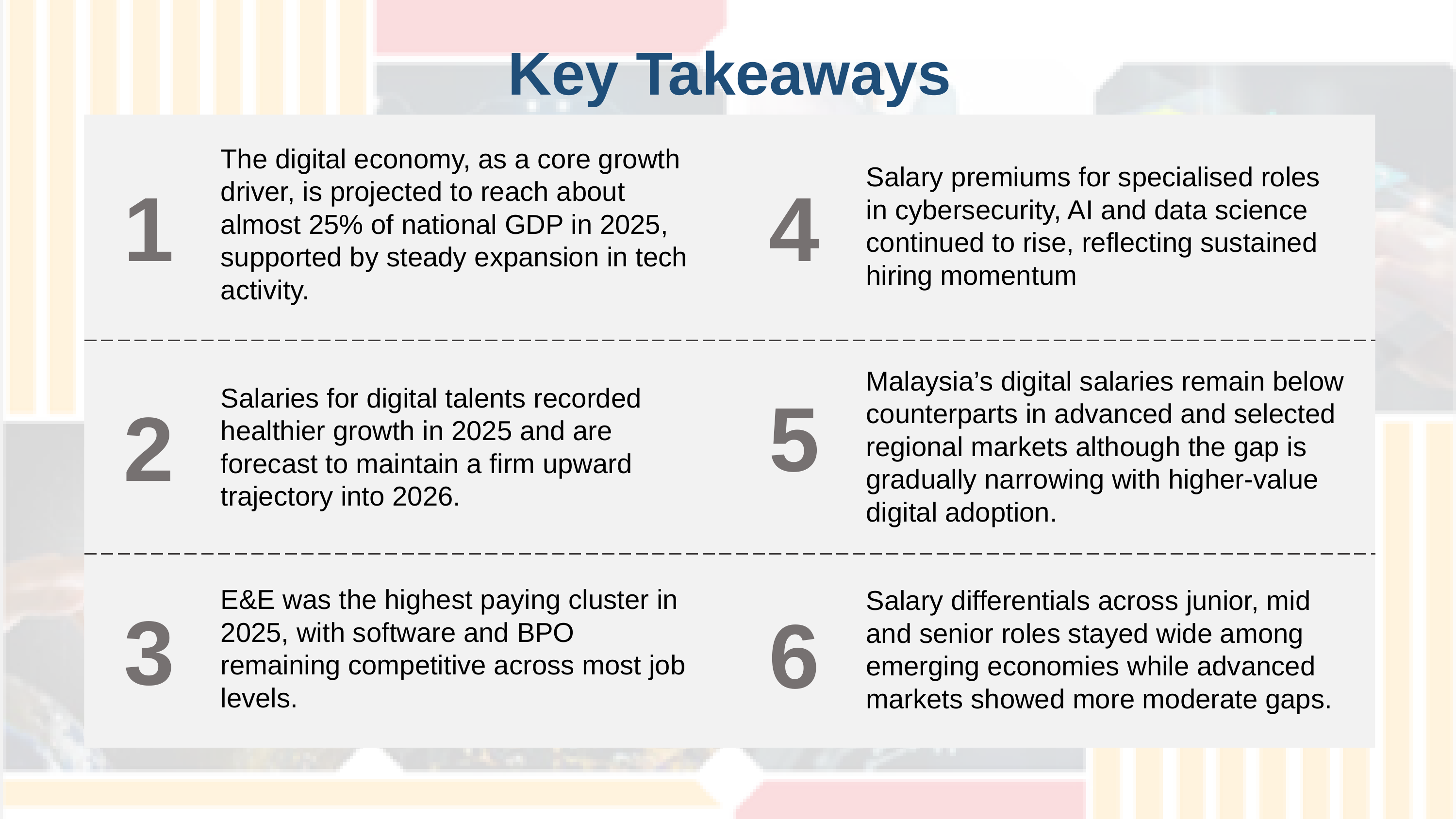

Key Takeaways

The digital economy, as a core growth driver, is projected to reach about almost 25% of national GDP in 2025, supported by steady expansion in tech activity.
Salary premiums for specialised roles in cybersecurity, AI and data science continued to rise, reflecting sustained hiring momentum
4
1
Malaysia’s digital salaries remain below counterparts in advanced and selected regional markets although the gap is gradually narrowing with higher-value digital adoption.
5
Salaries for digital talents recorded healthier growth in 2025 and are forecast to maintain a firm upward trajectory into 2026.
2
E&E was the highest paying cluster in 2025, with software and BPO remaining competitive across most job levels.
Salary differentials across junior, mid and senior roles stayed wide among emerging economies while advanced markets showed more moderate gaps.
3
6